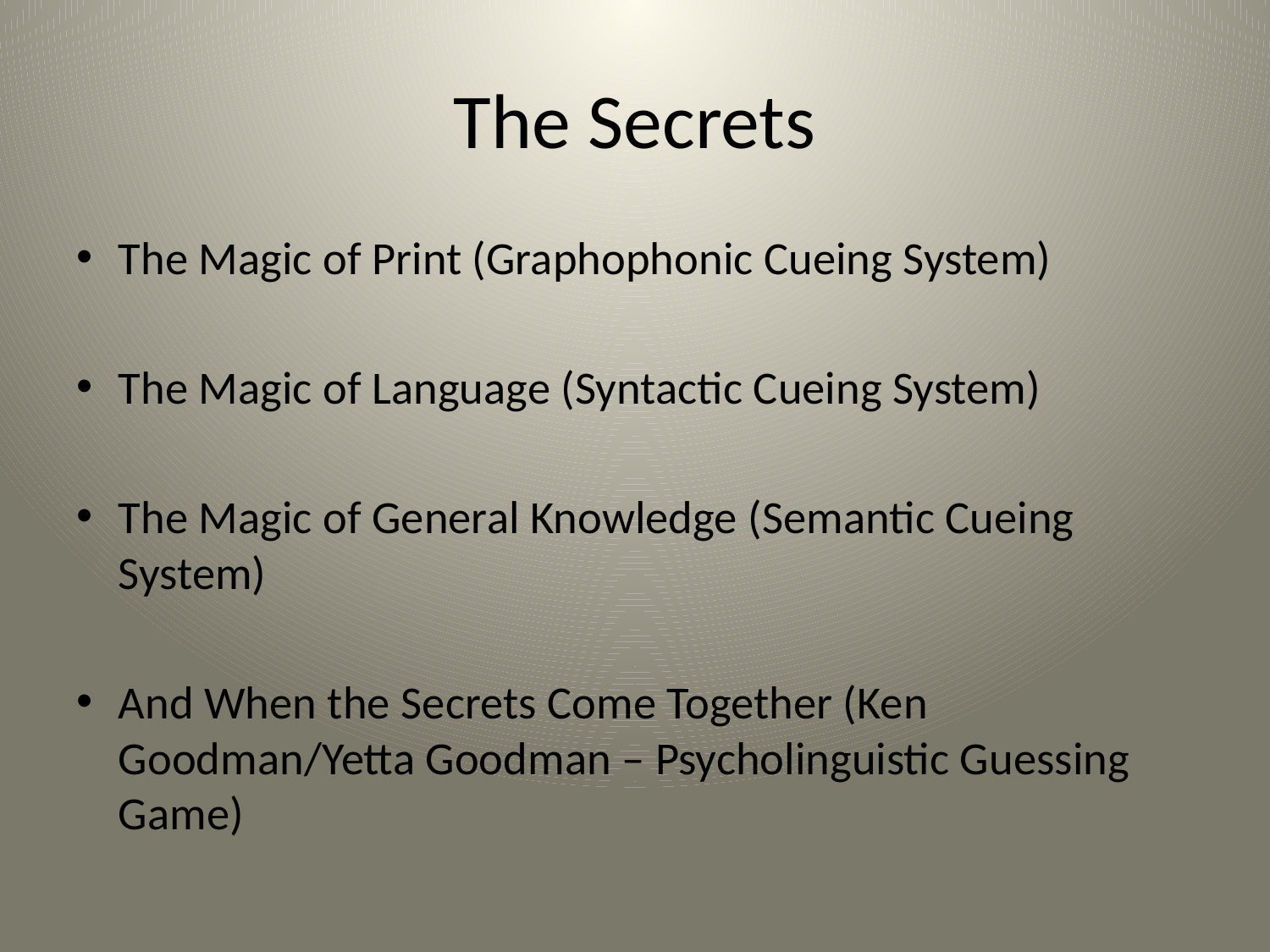

# The Secrets
The Magic of Print (Graphophonic Cueing System)

The Magic of Language (Syntactic Cueing System)

The Magic of General Knowledge (Semantic Cueing System)

And When the Secrets Come Together (Ken Goodman/Yetta Goodman – Psycholinguistic Guessing Game)